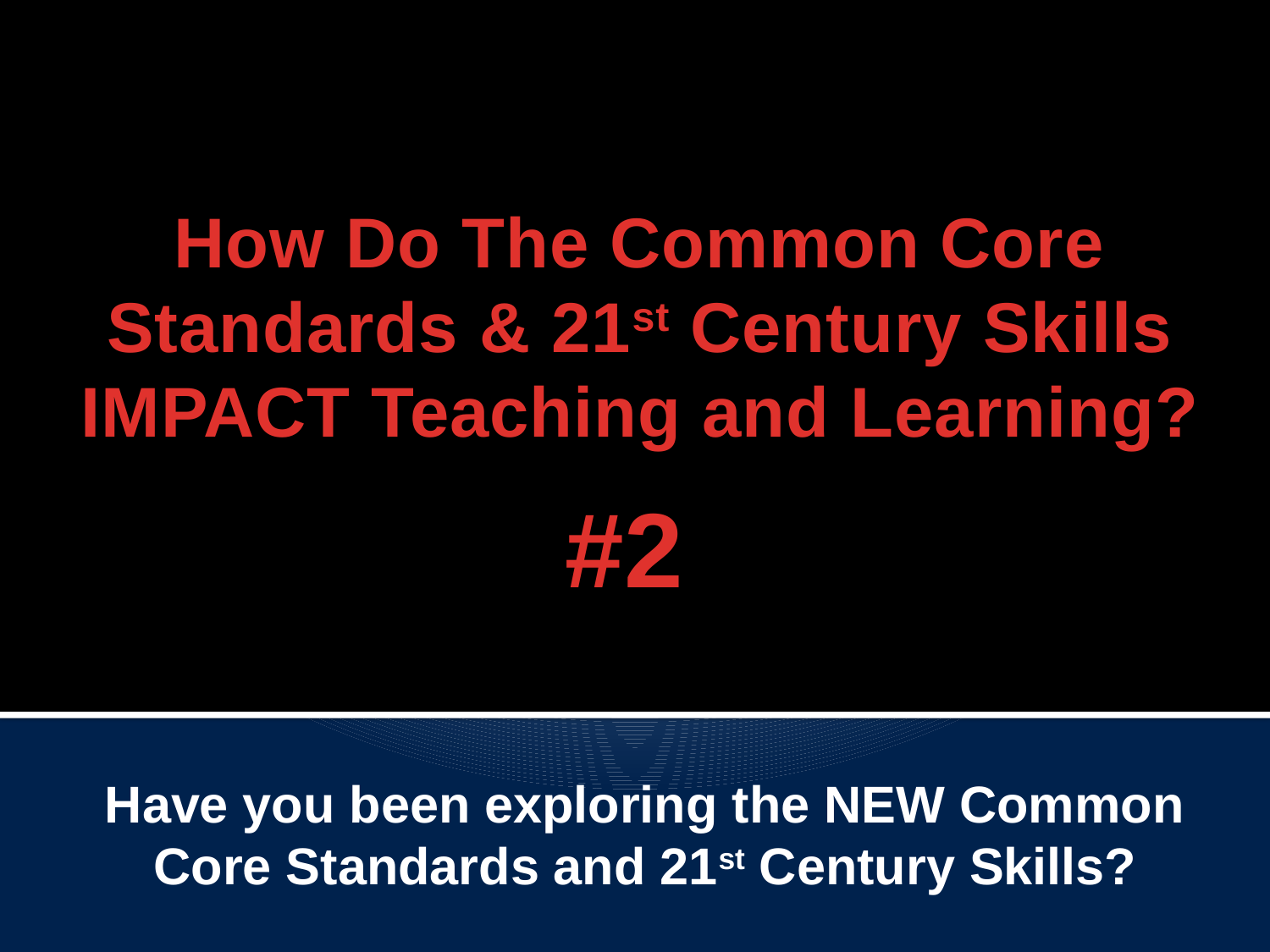

How Do The Common Core Standards & 21st Century Skills IMPACT Teaching and Learning?
#2
Have you been exploring the NEW Common Core Standards and 21st Century Skills?